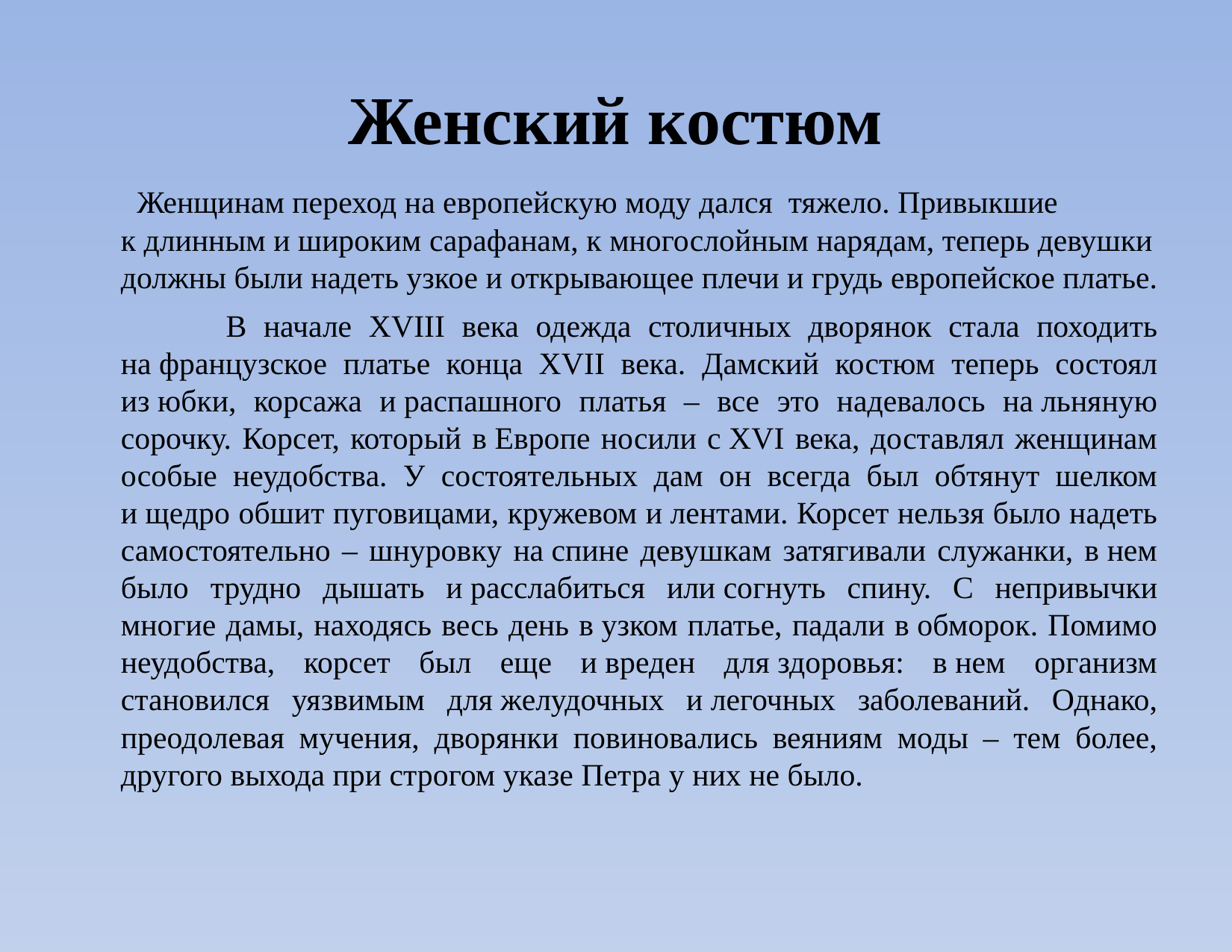

Женский костюм
        Женщинам переход на европейскую моду дался  тяжело. Привыкшие к длинным и широким сарафанам, к многослойным нарядам, теперь девушки должны были надеть узкое и открывающее плечи и грудь европейское платье.
         В начале XVIII века одежда столичных дворянок стала походить на французское платье конца XVII века. Дамский костюм теперь состоял из юбки, корсажа и распашного платья – все это надевалось на льняную сорочку. Корсет, который в Европе носили с XVI века, доставлял женщинам особые неудобства. У состоятельных дам он всегда был обтянут шелком и щедро обшит пуговицами, кружевом и лентами. Корсет нельзя было надеть самостоятельно – шнуровку на спине девушкам затягивали служанки, в нем было трудно дышать и расслабиться или согнуть спину. С непривычки многие дамы, находясь весь день в узком платье, падали в обморок. Помимо неудобства, корсет был еще и вреден для здоровья: в нем организм становился уязвимым для желудочных и легочных заболеваний. Однако, преодолевая мучения, дворянки повиновались веяниям моды – тем более, другого выхода при строгом указе Петра у них не было.